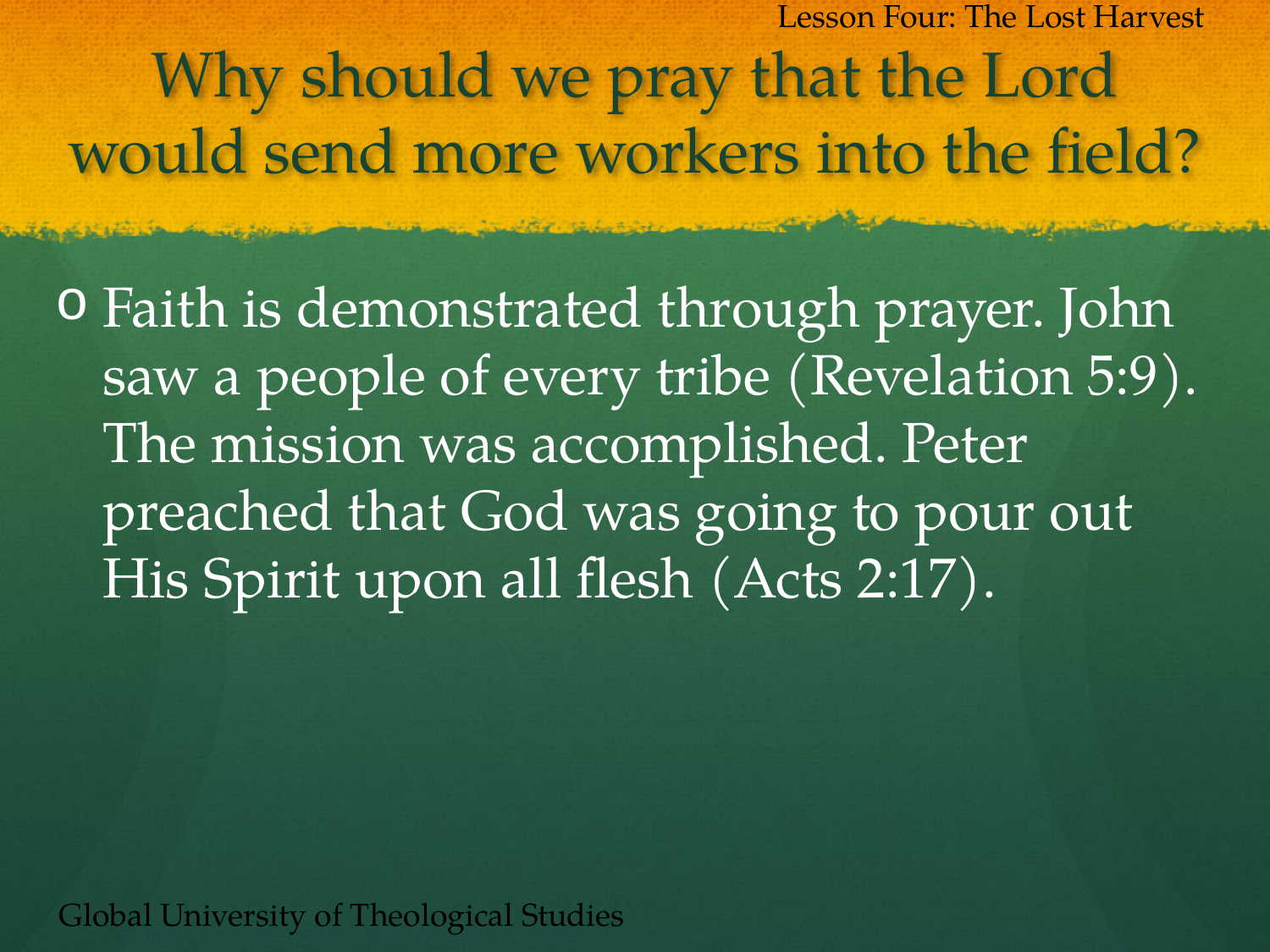

Lesson Four: The Lost Harvest

# Why should we pray that the Lord would send more workers into the field?
Faith is demonstrated through prayer. John saw a people of every tribe (Revelation 5:9). The mission was accomplished. Peter preached that God was going to pour out His Spirit upon all flesh (Acts 2:17).
Global University of Theological Studies